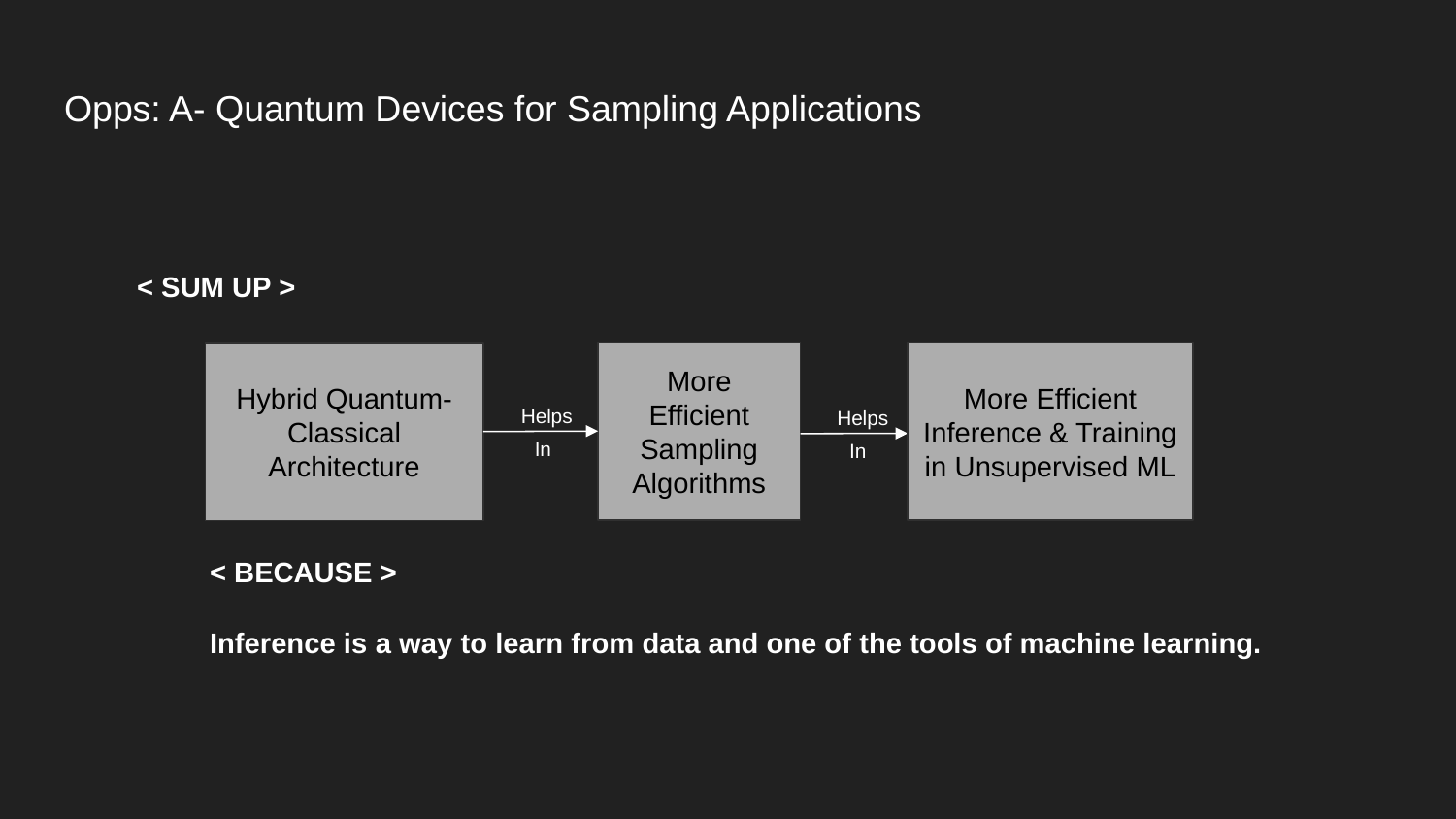

# Opps: A- Quantum Devices for Sampling Applications

< SUM UP >

	< BECAUSE >
	Inference is a way to learn from data and one of the tools of machine learning.
More Efficient Sampling Algorithms
More Efficient Inference & Training in Unsupervised ML
Hybrid Quantum-Classical Architecture
Helps
Helps
In
In